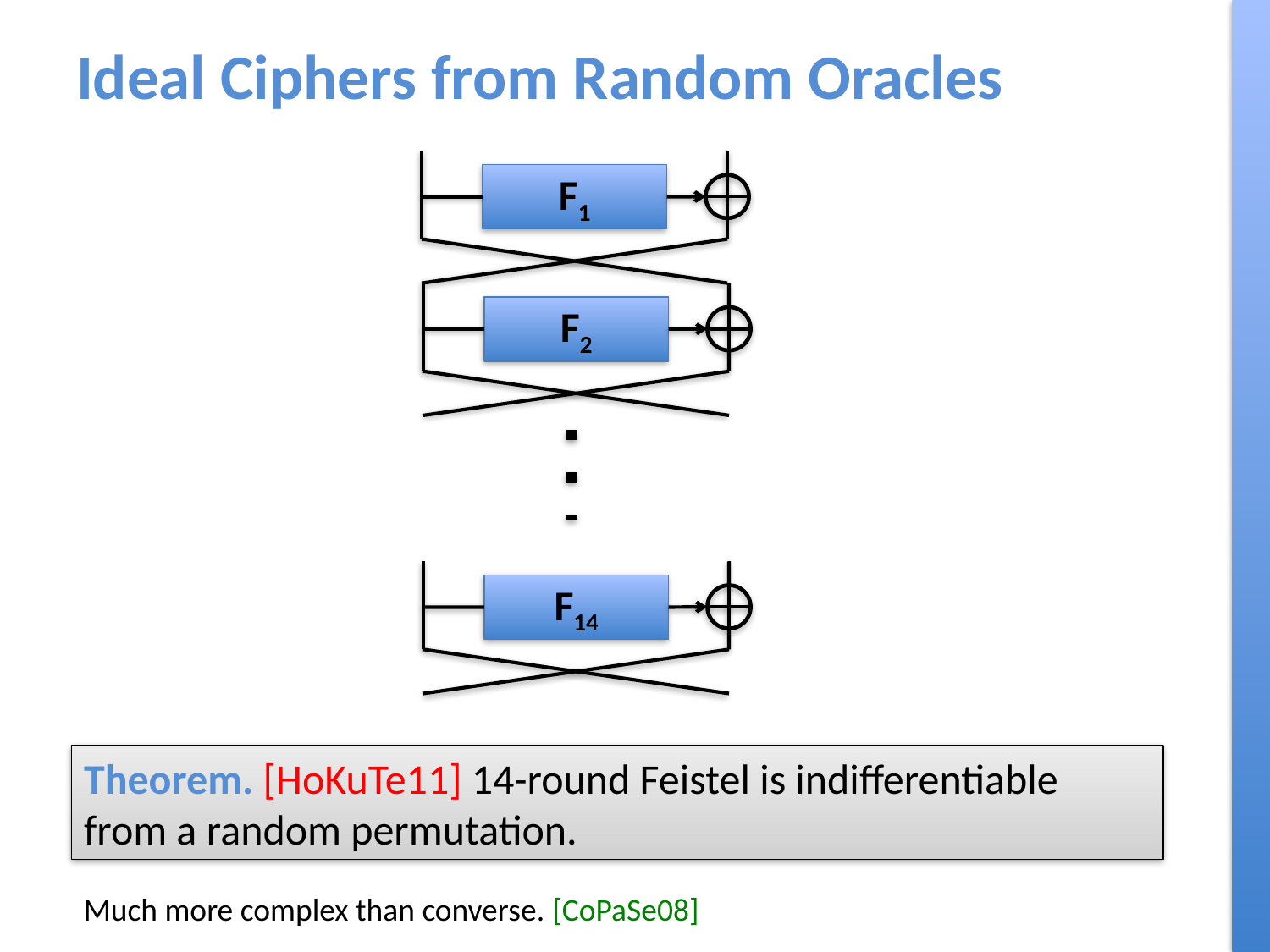

# Ideal Ciphers from Random Oracles
F1

F2

F14

Theorem. [HoKuTe11] 14-round Feistel is indifferentiable from a random permutation.
Much more complex than converse. [CoPaSe08]